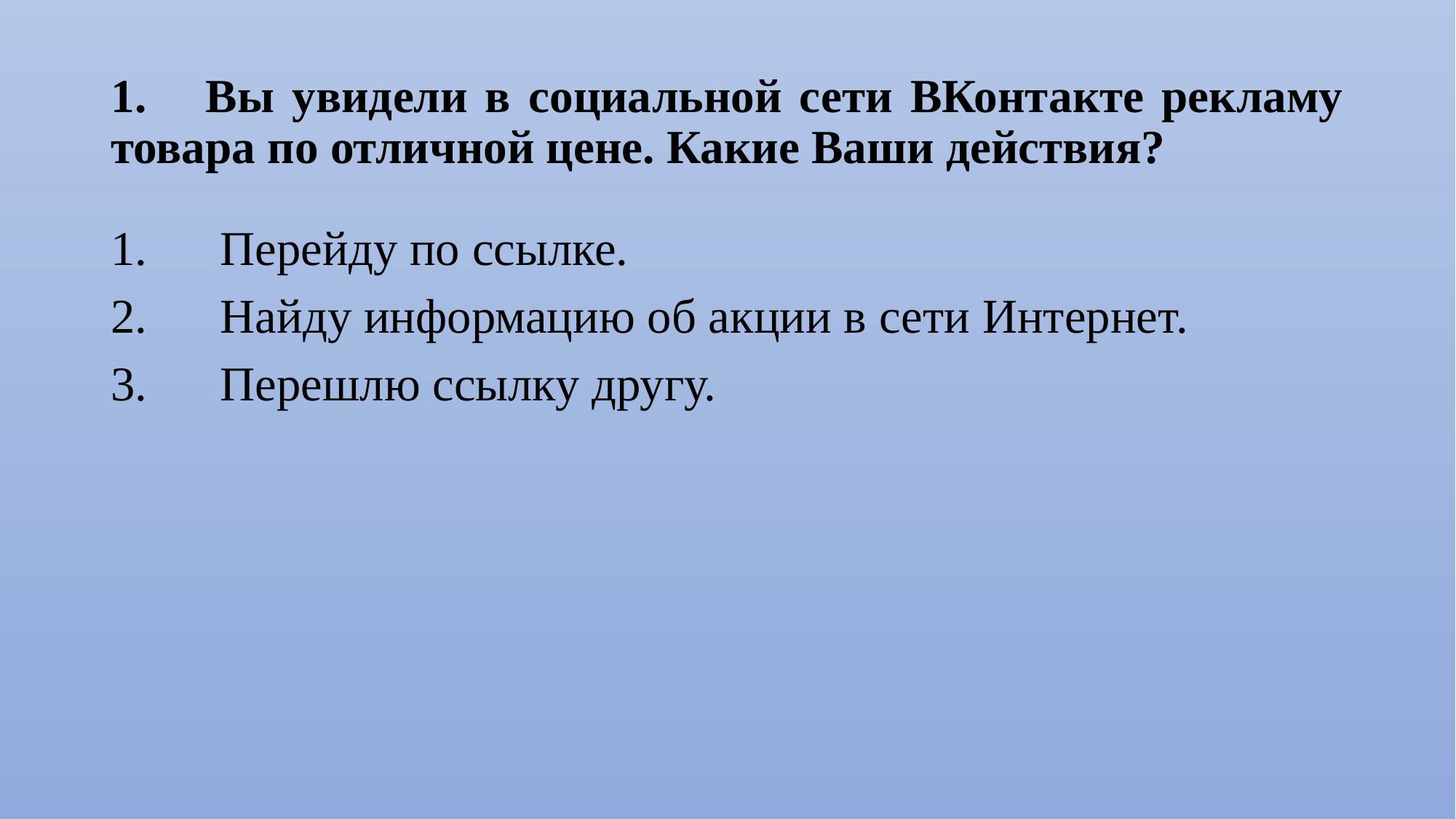

# 1.	Вы увидели в социальной сети ВКонтакте рекламу товара по отличной цене. Какие Ваши действия?
1.	Перейду по ссылке.
2.	Найду информацию об акции в сети Интернет.
3.	Перешлю ссылку другу.